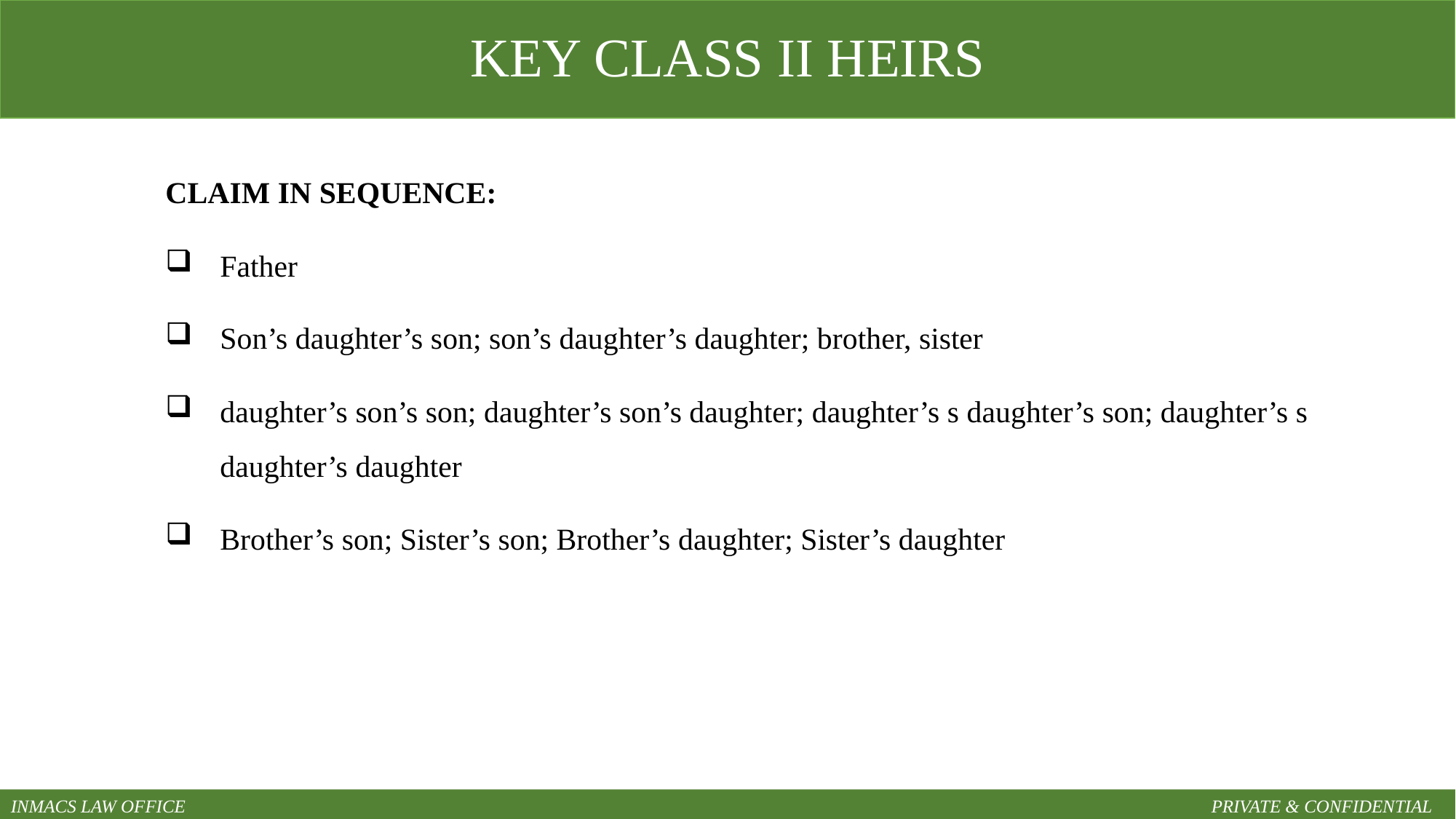

KEY CLASS II HEIRS
#
CLAIM IN SEQUENCE:
Father
Son’s daughter’s son; son’s daughter’s daughter; brother, sister
daughter’s son’s son; daughter’s son’s daughter; daughter’s s daughter’s son; daughter’s s daughter’s daughter
Brother’s son; Sister’s son; Brother’s daughter; Sister’s daughter

INMACS LAW OFFICE										PRIVATE & CONFIDENTIAL